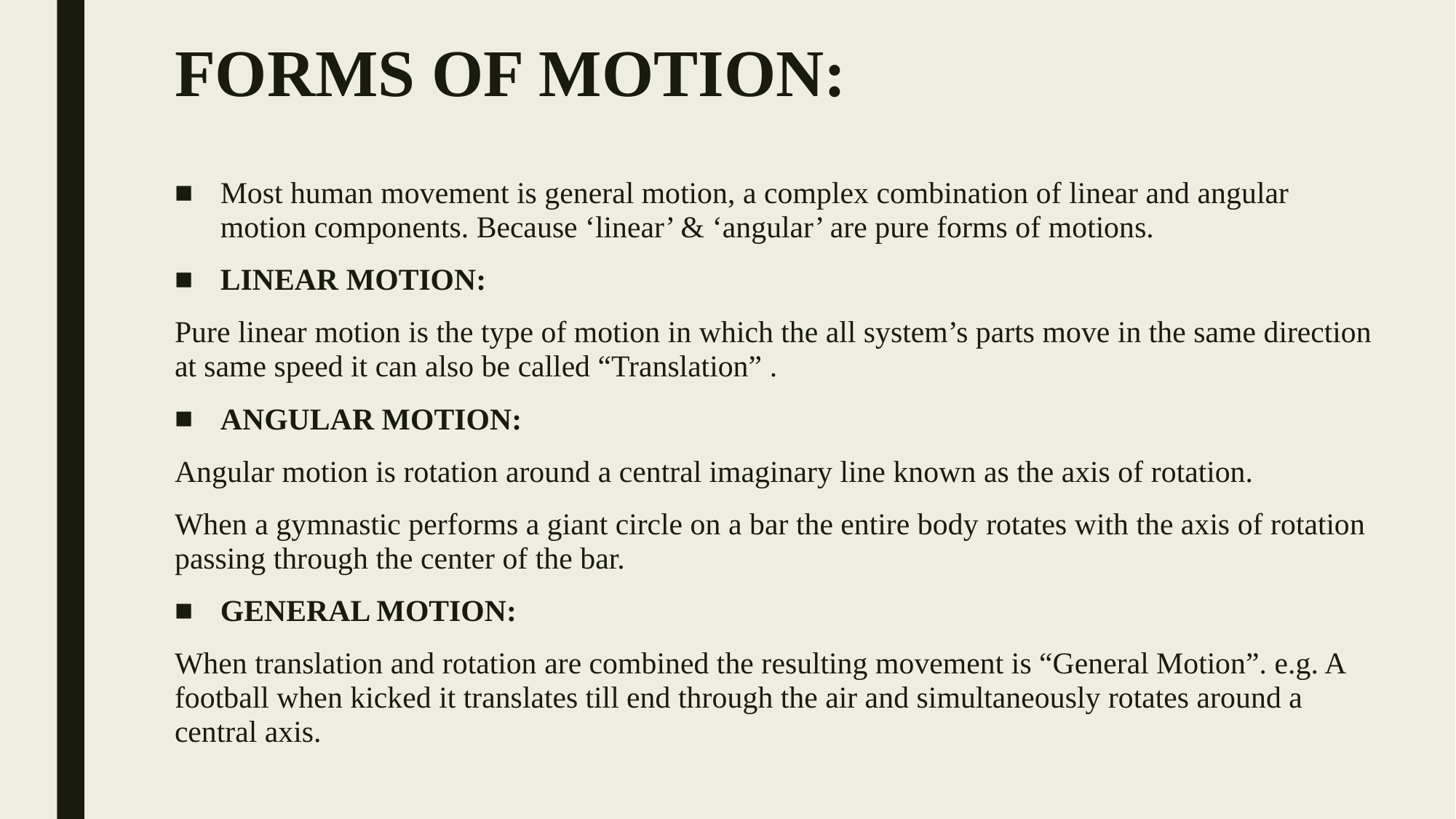

# FORMS OF MOTION:
Most human movement is general motion, a complex combination of linear and angular motion components. Because ‘linear’ & ‘angular’ are pure forms of motions.
LINEAR MOTION:
Pure linear motion is the type of motion in which the all system’s parts move in the same direction at same speed it can also be called “Translation” .
ANGULAR MOTION:
Angular motion is rotation around a central imaginary line known as the axis of rotation.
When a gymnastic performs a giant circle on a bar the entire body rotates with the axis of rotation passing through the center of the bar.
GENERAL MOTION:
When translation and rotation are combined the resulting movement is “General Motion”. e.g. A football when kicked it translates till end through the air and simultaneously rotates around a central axis.